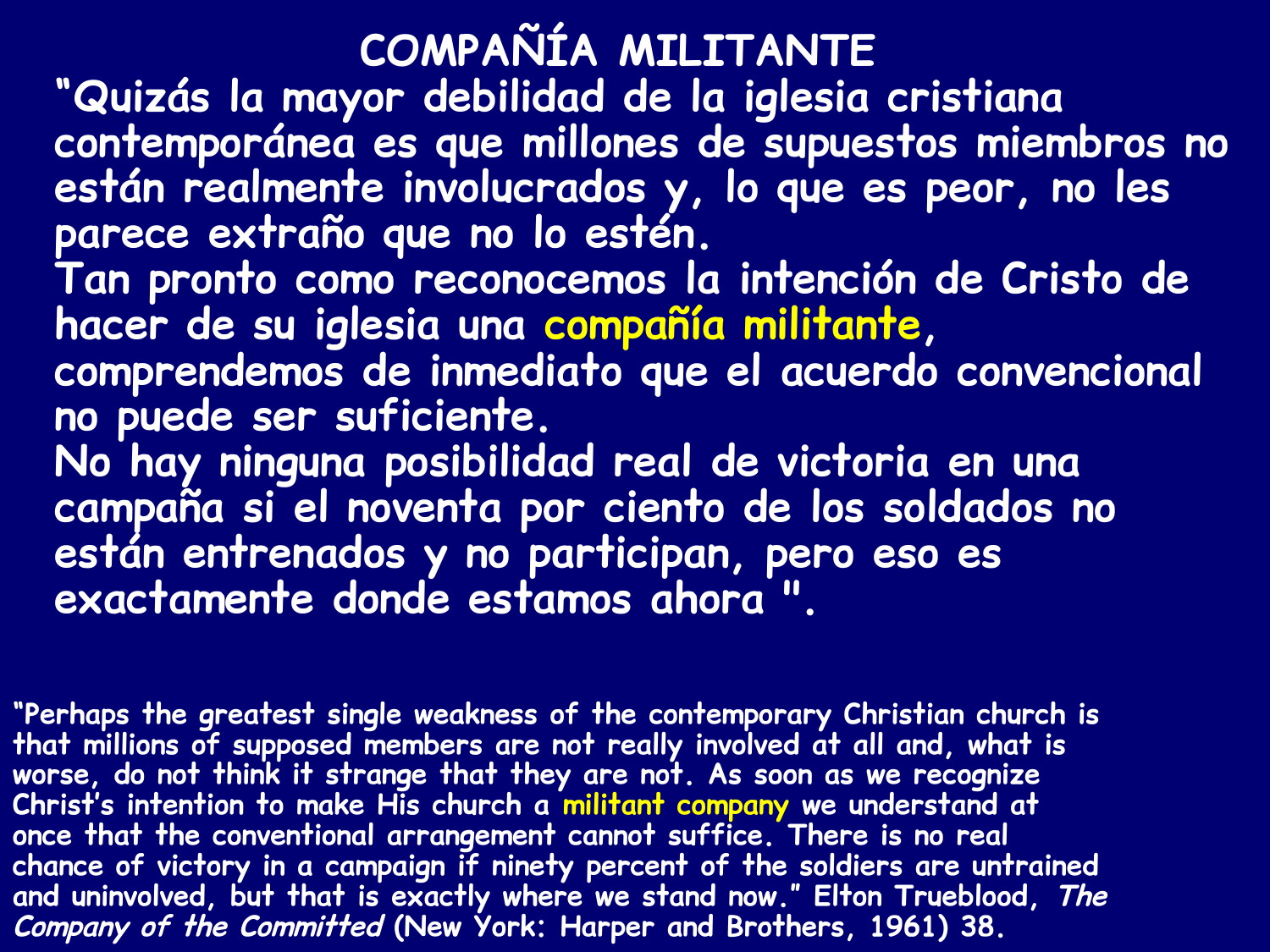

compañía militante
“Quizás la mayor debilidad de la iglesia cristiana contemporánea es que millones de supuestos miembros no están realmente involucrados y, lo que es peor, no les parece extraño que no lo estén.
Tan pronto como reconocemos la intención de Cristo de hacer de su iglesia una compañía militante, comprendemos de inmediato que el acuerdo convencional no puede ser suficiente.
No hay ninguna posibilidad real de victoria en una campaña si el noventa por ciento de los soldados no están entrenados y no participan, pero eso es exactamente donde estamos ahora ".
“Perhaps the greatest single weakness of the contemporary Christian church is that millions of supposed members are not really involved at all and, what is worse, do not think it strange that they are not. As soon as we recognize Christ’s intention to make His church a militant company we understand at once that the conventional arrangement cannot suffice. There is no real chance of victory in a campaign if ninety percent of the soldiers are untrained and uninvolved, but that is exactly where we stand now.” Elton Trueblood, The Company of the Committed (New York: Harper and Brothers, 1961) 38.